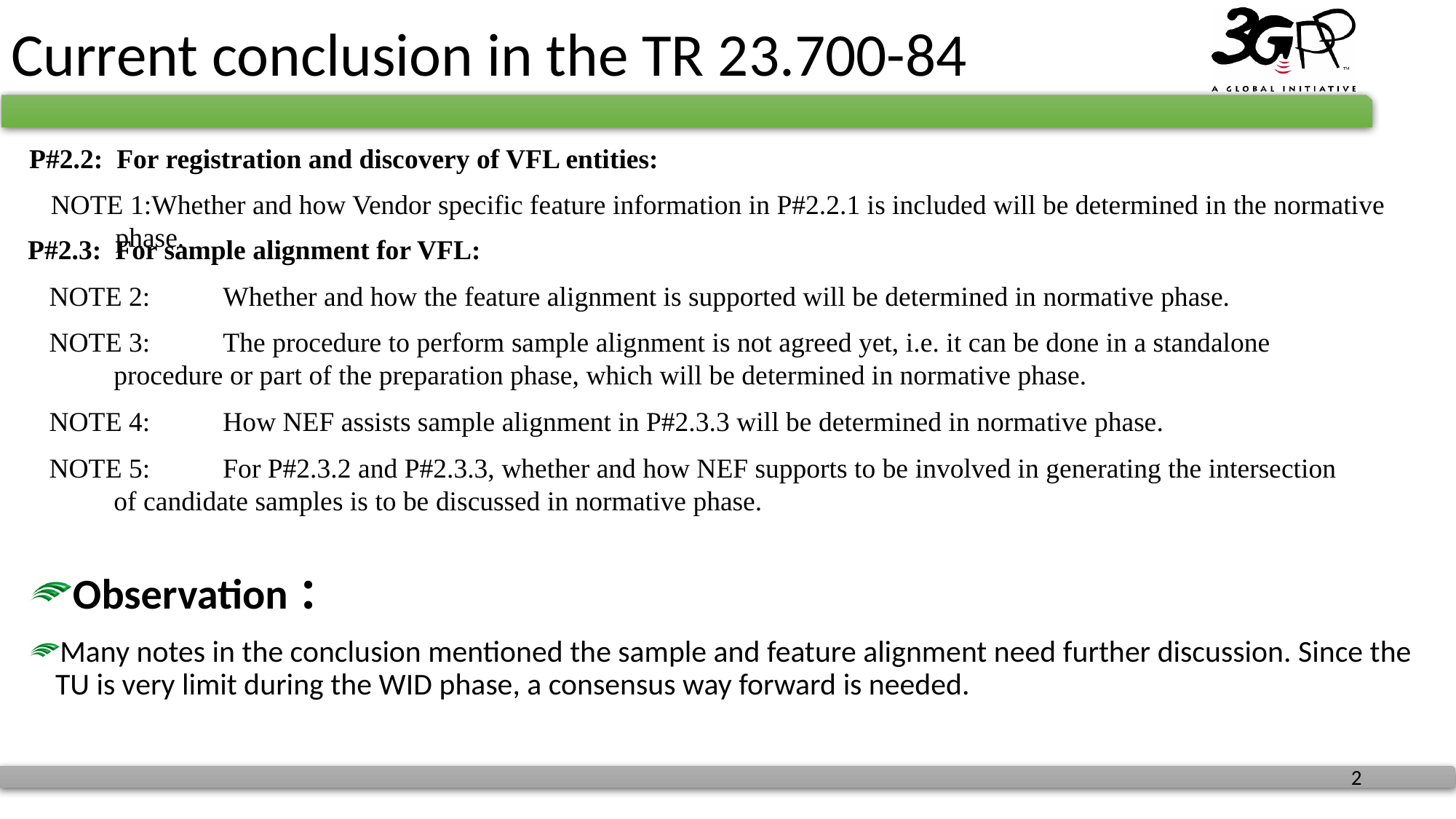

# Current conclusion in the TR 23.700-84
P#2.2:  For registration and discovery of VFL entities:
NOTE 1:Whether and how Vendor specific feature information in P#2.2.1 is included will be determined in the normative phase.
P#2.3:  For sample alignment for VFL:
NOTE 2:	Whether and how the feature alignment is supported will be determined in normative phase.
NOTE 3:	The procedure to perform sample alignment is not agreed yet, i.e. it can be done in a standalone procedure or part of the preparation phase, which will be determined in normative phase.
NOTE 4:	How NEF assists sample alignment in P#2.3.3 will be determined in normative phase.
NOTE 5:	For P#2.3.2 and P#2.3.3, whether and how NEF supports to be involved in generating the intersection of candidate samples is to be discussed in normative phase.
Observation：
Many notes in the conclusion mentioned the sample and feature alignment need further discussion. Since the TU is very limit during the WID phase, a consensus way forward is needed.